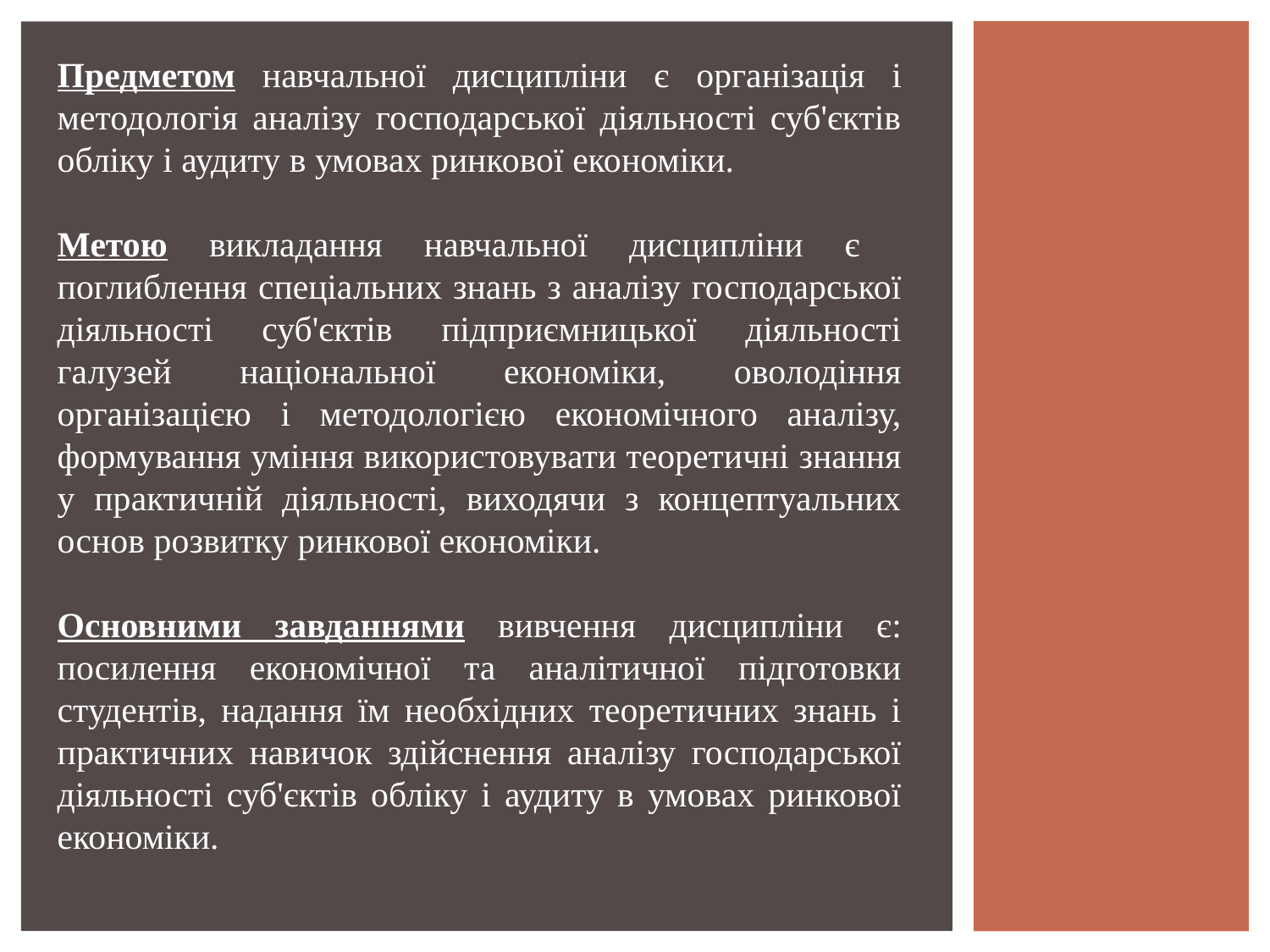

Предметом навчальної дисципліни є організація і методологія аналізу господарської діяльності суб'єктів обліку і аудиту в умовах ринкової економіки.
Метою викладання навчальної дисципліни є  поглиблення спеціальних знань з аналізу господарської діяльності суб'єктів підприємницької діяльності галузей національної економіки, оволодіння організацією і методологією економічного аналізу, формування уміння використовувати теоретичні знання у практичній діяльності, виходячи з концептуальних основ розвитку ринкової економіки.
Основними завданнями вивчення дисципліни є: посилення економічної та аналітичної підготовки студентів, надання їм необхідних теоретичних знань і практичних навичок здійснення аналізу господарської діяльності суб'єктів обліку і аудиту в умовах ринкової економіки.